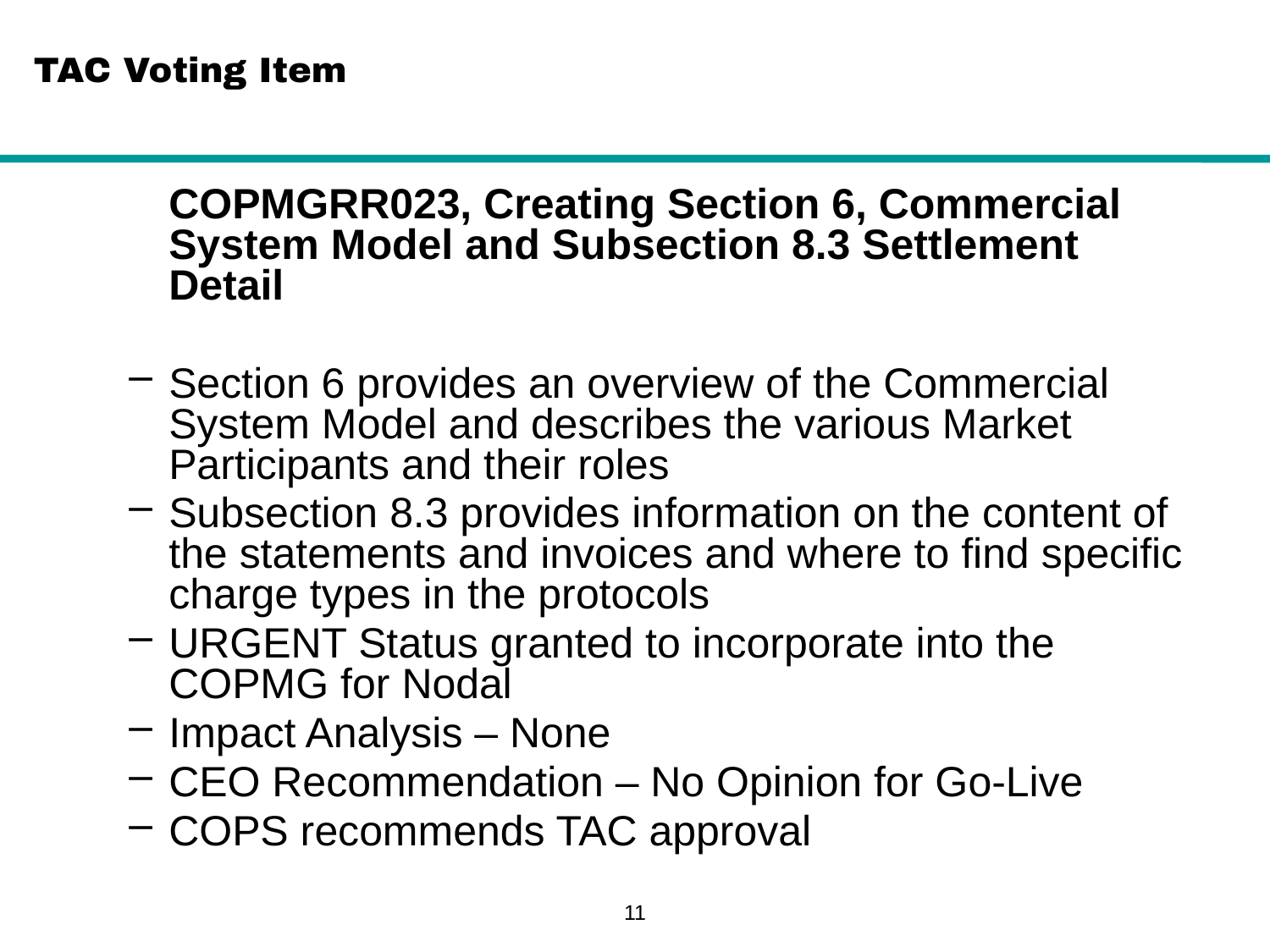

TAC Voting Item
COPMGRR023, Creating Section 6, Commercial System Model and Subsection 8.3 Settlement Detail

Section 6 provides an overview of the Commercial System Model and describes the various Market Participants and their roles
Subsection 8.3 provides information on the content of the statements and invoices and where to find specific charge types in the protocols
URGENT Status granted to incorporate into the COPMG for Nodal
Impact Analysis – None
CEO Recommendation – No Opinion for Go-Live
COPS recommends TAC approval

11